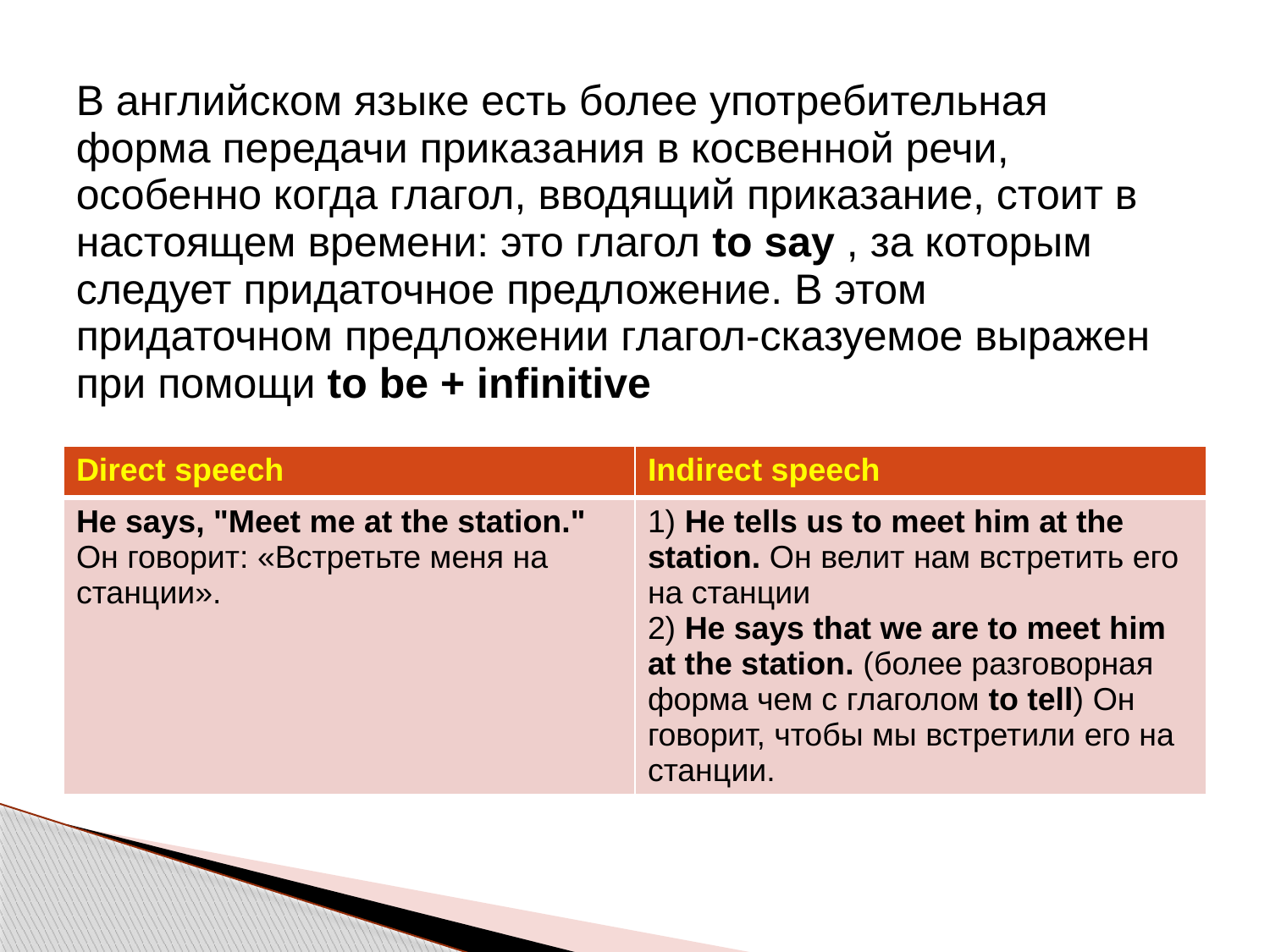

# В английском языке есть более употребительная форма передачи приказания в косвенной речи, особенно когда глагол, вводящий приказание, стоит в настоящем времени: это глагол to say , за которым следует придаточное предложение. В этом придаточном предложении глагол-сказуемое выражен при помощи to be + infinitive
| Direct speech | Indirect speech |
| --- | --- |
| He says, "Meet me at the station." Он говорит: «Встретьте меня на станции». | 1) He tells us to meet him at the station. Он велит нам встретить его на станции 2) He says that we are to meet him at the station. (более разговорная форма чем с глаголом to tell) Он говорит, чтобы мы встретили его на станции. |